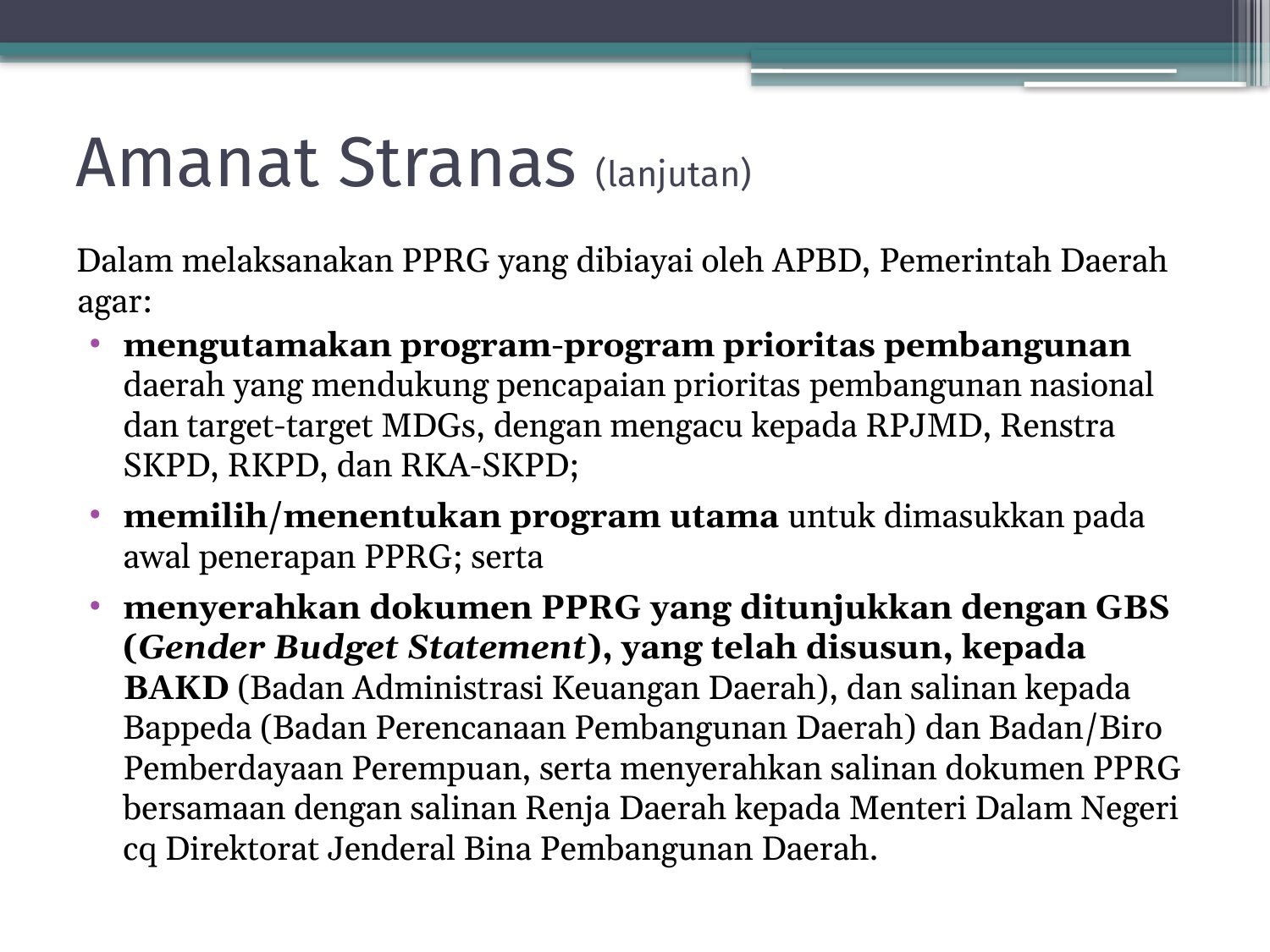

# Amanat Stranas (lanjutan)
Dalam melaksanakan PPRG yang dibiayai oleh APBD, Pemerintah Daerah agar:
mengutamakan program-program prioritas pembangunan daerah yang mendukung pencapaian prioritas pembangunan nasional dan target-target MDGs, dengan mengacu kepada RPJMD, Renstra SKPD, RKPD, dan RKA-SKPD;
memilih/menentukan program utama untuk dimasukkan pada awal penerapan PPRG; serta
menyerahkan dokumen PPRG yang ditunjukkan dengan GBS (Gender Budget Statement), yang telah disusun, kepada BAKD (Badan Administrasi Keuangan Daerah), dan salinan kepada Bappeda (Badan Perencanaan Pembangunan Daerah) dan Badan/Biro Pemberdayaan Perempuan, serta menyerahkan salinan dokumen PPRG bersamaan dengan salinan Renja Daerah kepada Menteri Dalam Negeri cq Direktorat Jenderal Bina Pembangunan Daerah.